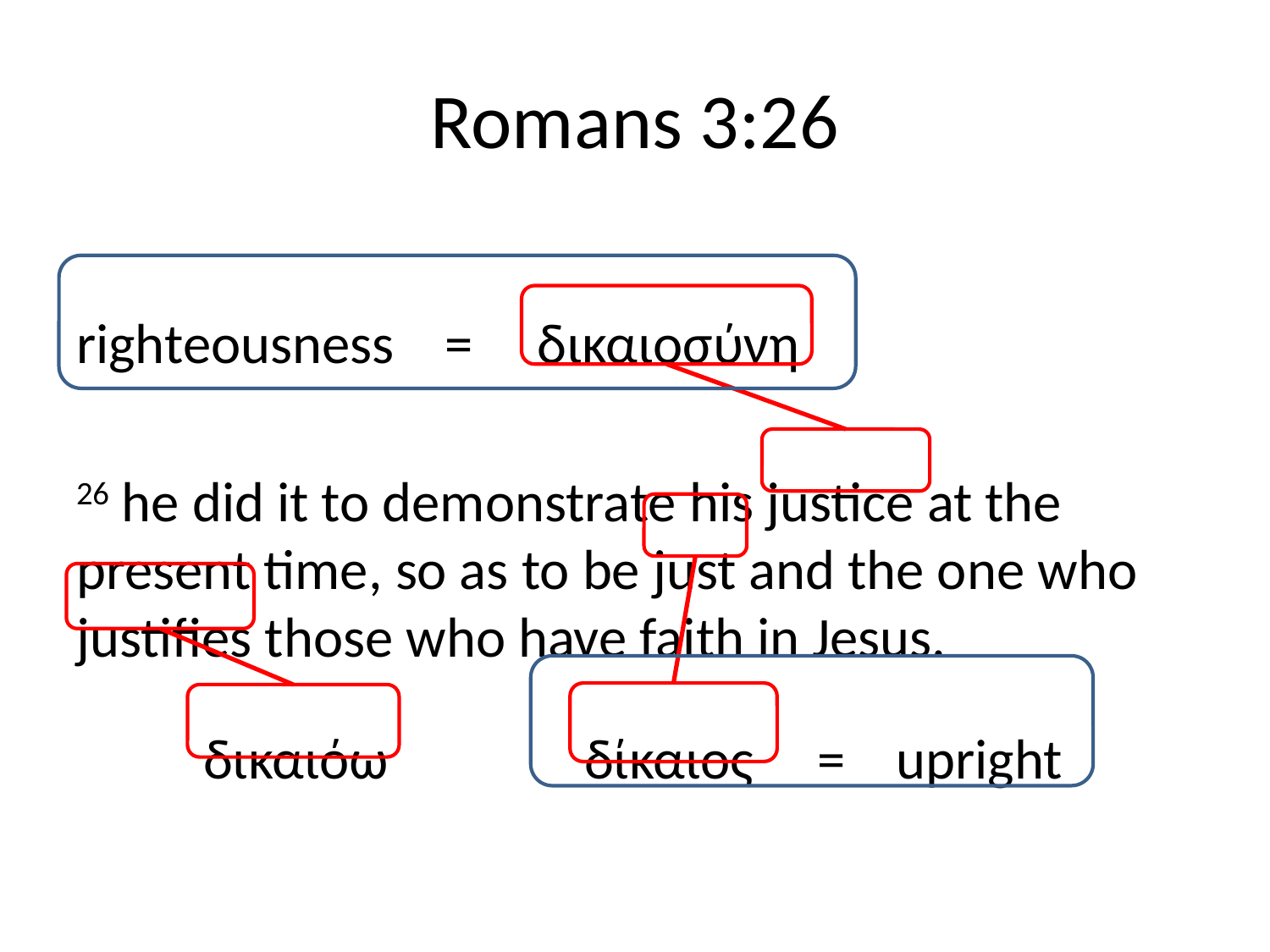

# Romans 3:26

righteousness    =     δικαιοσύνη

26 he did it to demonstrate his justice at the present time, so as to be just and the one who justifies those who have faith in Jesus.

	δικαιόω 		δίκαιος     =    upright